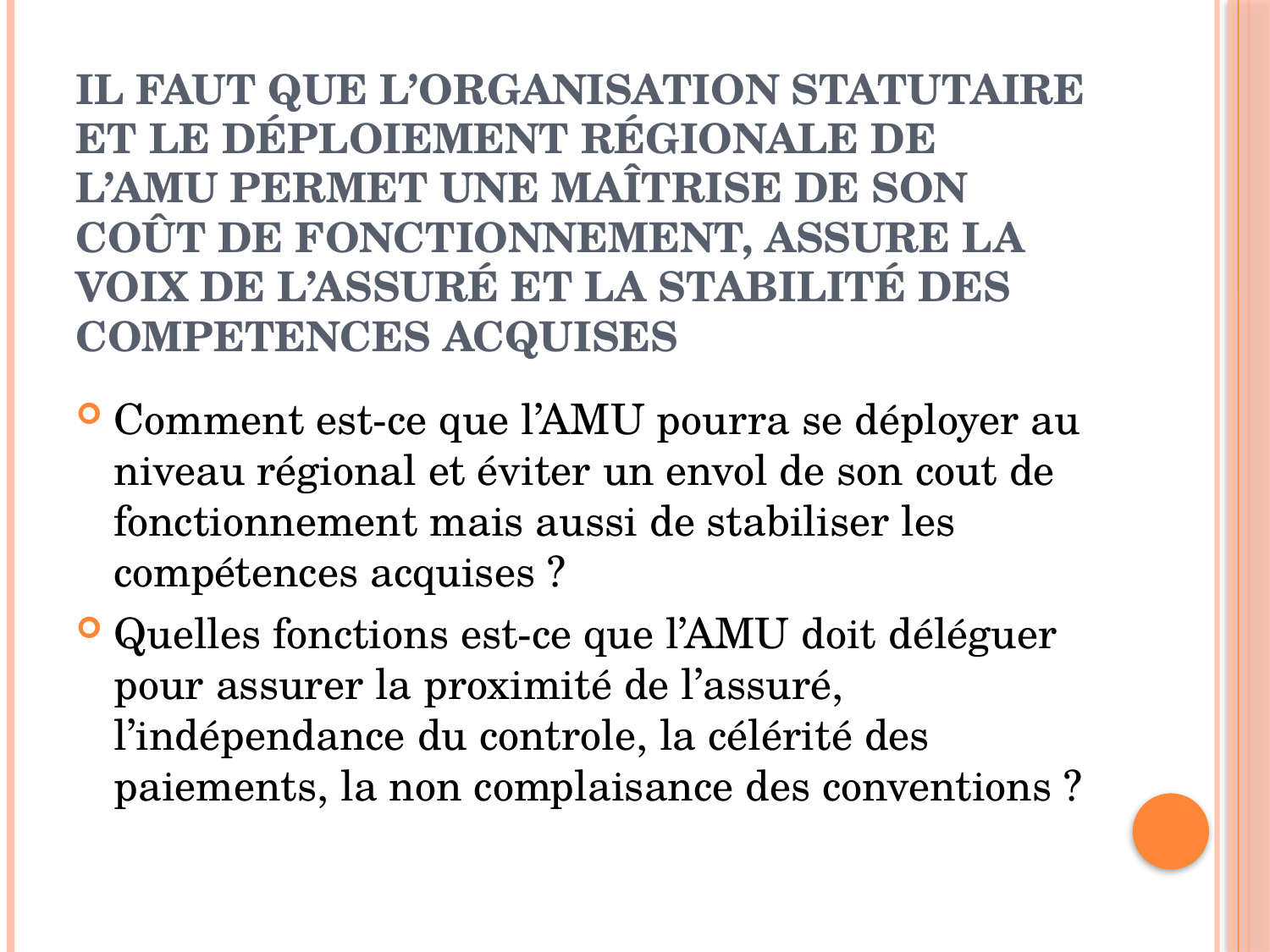

# Il faut que l’organisation statutaire et le déploiement régionale de l’AMU permet une maîtrise de son coût de fonctionnement, assure la voix de l’Assuré et la stabilité des competences acquises
Comment est-ce que l’AMU pourra se déployer au niveau régional et éviter un envol de son cout de fonctionnement mais aussi de stabiliser les compétences acquises ?
Quelles fonctions est-ce que l’AMU doit déléguer pour assurer la proximité de l’assuré, l’indépendance du controle, la célérité des paiements, la non complaisance des conventions ?